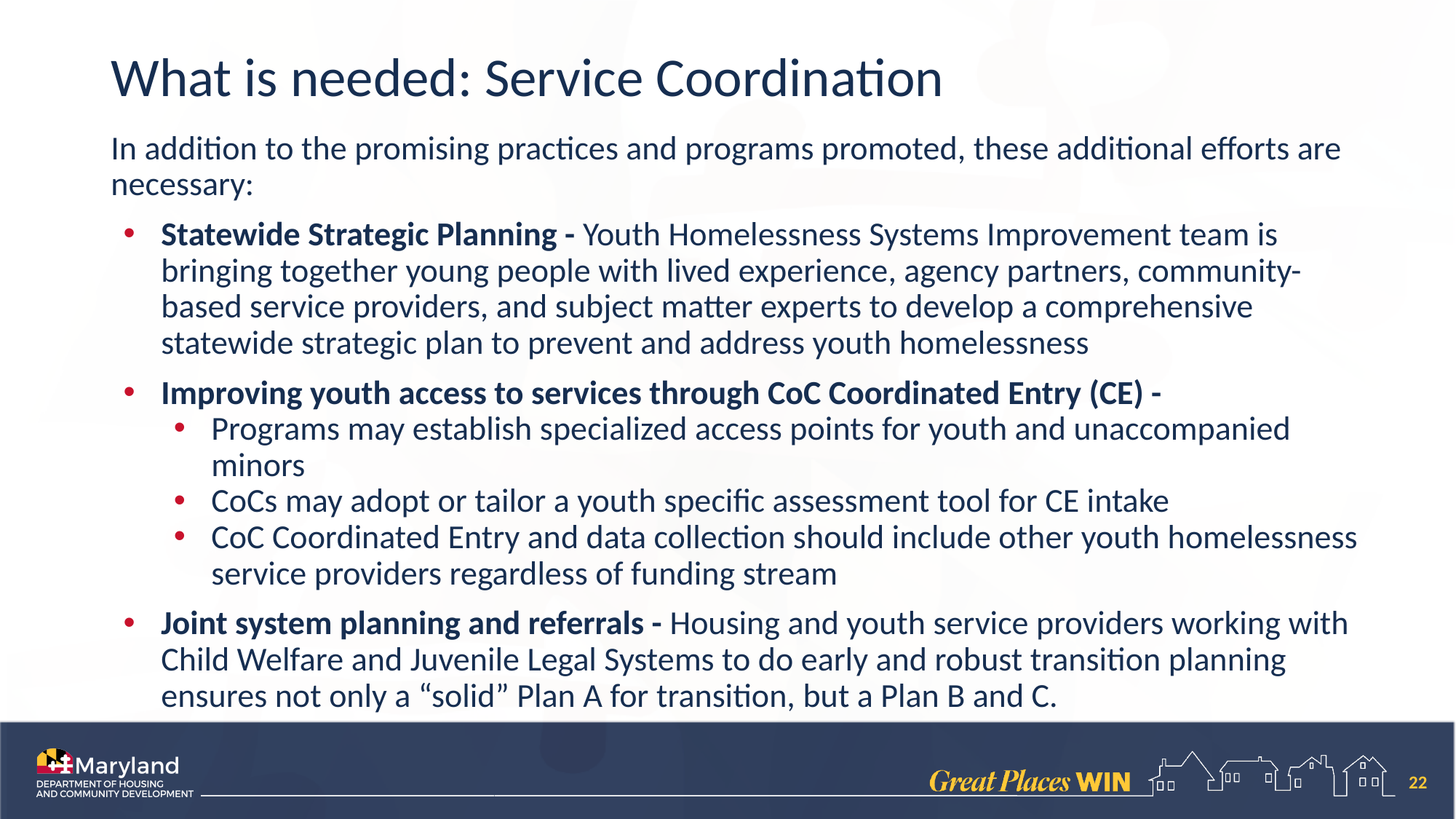

# What is needed: Service Coordination
In addition to the promising practices and programs promoted, these additional efforts are necessary:
Statewide Strategic Planning - Youth Homelessness Systems Improvement team is bringing together young people with lived experience, agency partners, community-based service providers, and subject matter experts to develop a comprehensive statewide strategic plan to prevent and address youth homelessness
Improving youth access to services through CoC Coordinated Entry (CE) -
Programs may establish specialized access points for youth and unaccompanied minors
CoCs may adopt or tailor a youth specific assessment tool for CE intake
CoC Coordinated Entry and data collection should include other youth homelessness service providers regardless of funding stream
Joint system planning and referrals - Housing and youth service providers working with Child Welfare and Juvenile Legal Systems to do early and robust transition planning ensures not only a “solid” Plan A for transition, but a Plan B and C.